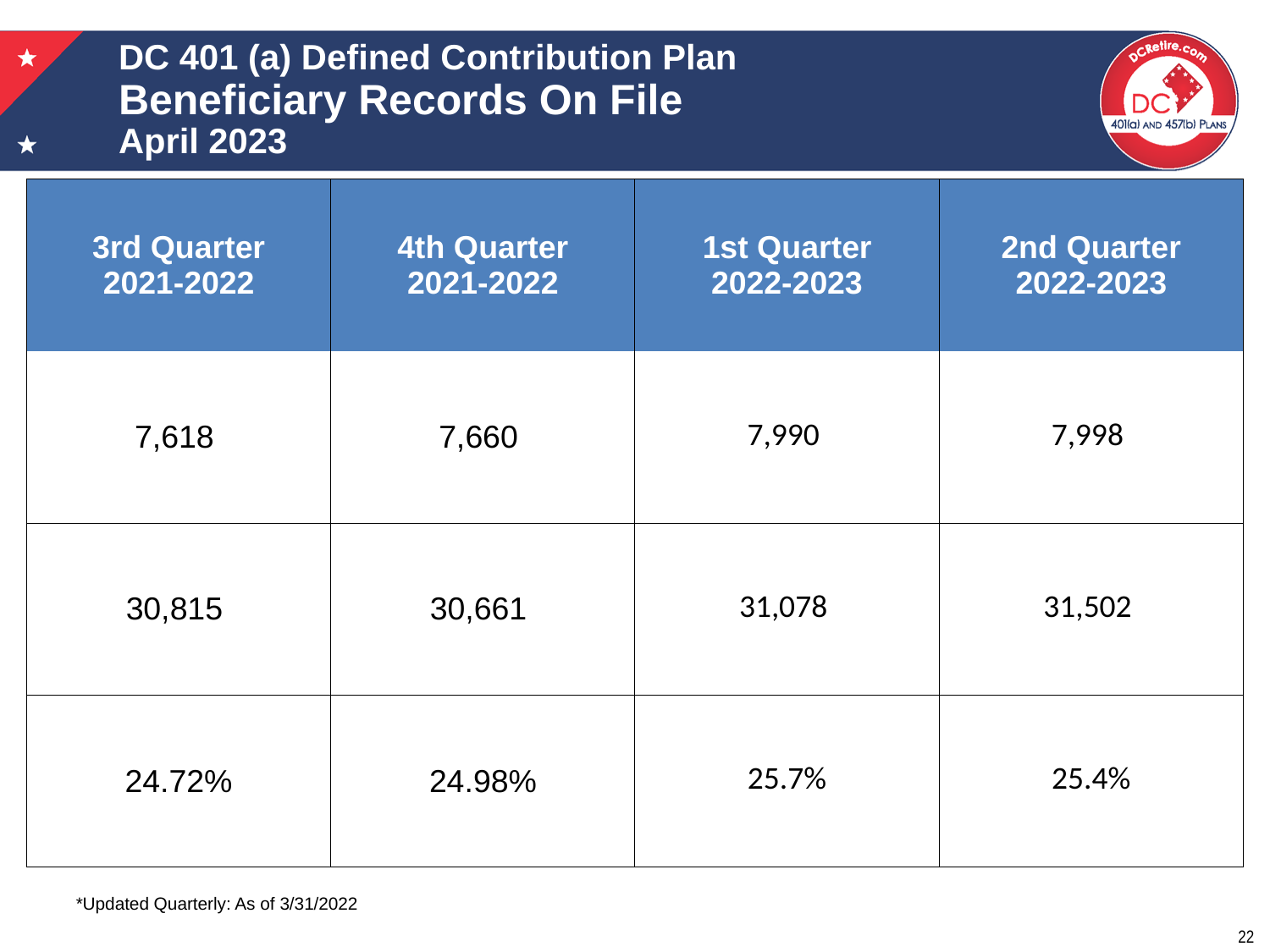

# DC 401 (a) Defined Contribution Plan Beneficiary Records On File April 2023
| 3rd Quarter 2021-2022 | 4th Quarter 2021-2022 | 1st Quarter 2022-2023 | 2nd Quarter 2022-2023 |
| --- | --- | --- | --- |
| 7,618 | 7,660 | 7,990 | 7,998 |
| 30,815 | 30,661 | 31,078 | 31,502 |
| 24.72% | 24.98% | 25.7% | 25.4% |
*Updated Quarterly: As of 3/31/2022